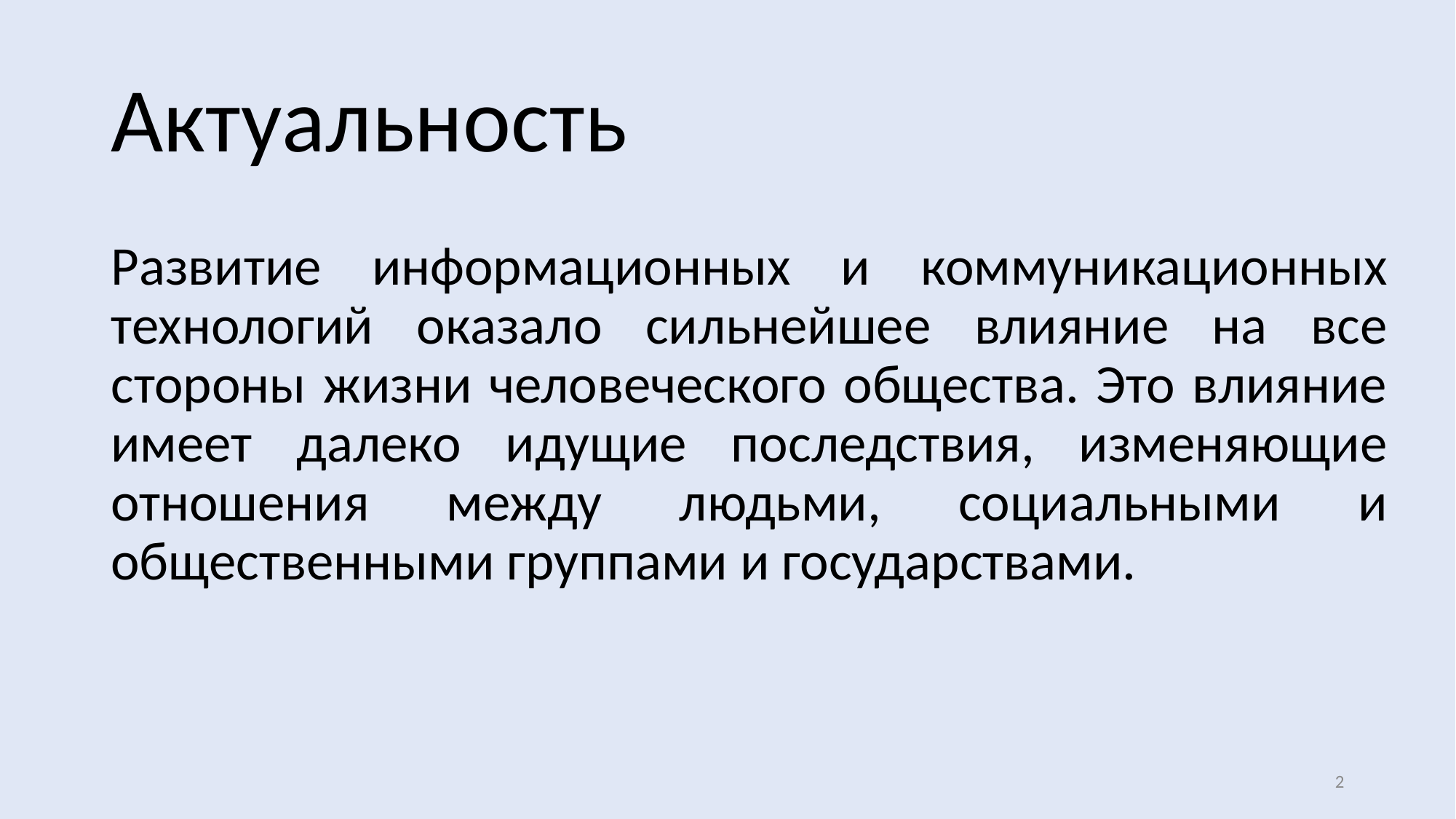

# Актуальность
Развитие информационных и коммуникационных технологий оказало сильнейшее влияние на все стороны жизни человеческого общества. Это влияние имеет далеко идущие последствия, изменяющие отношения между людьми, социальными и общественными группами и государствами.
2